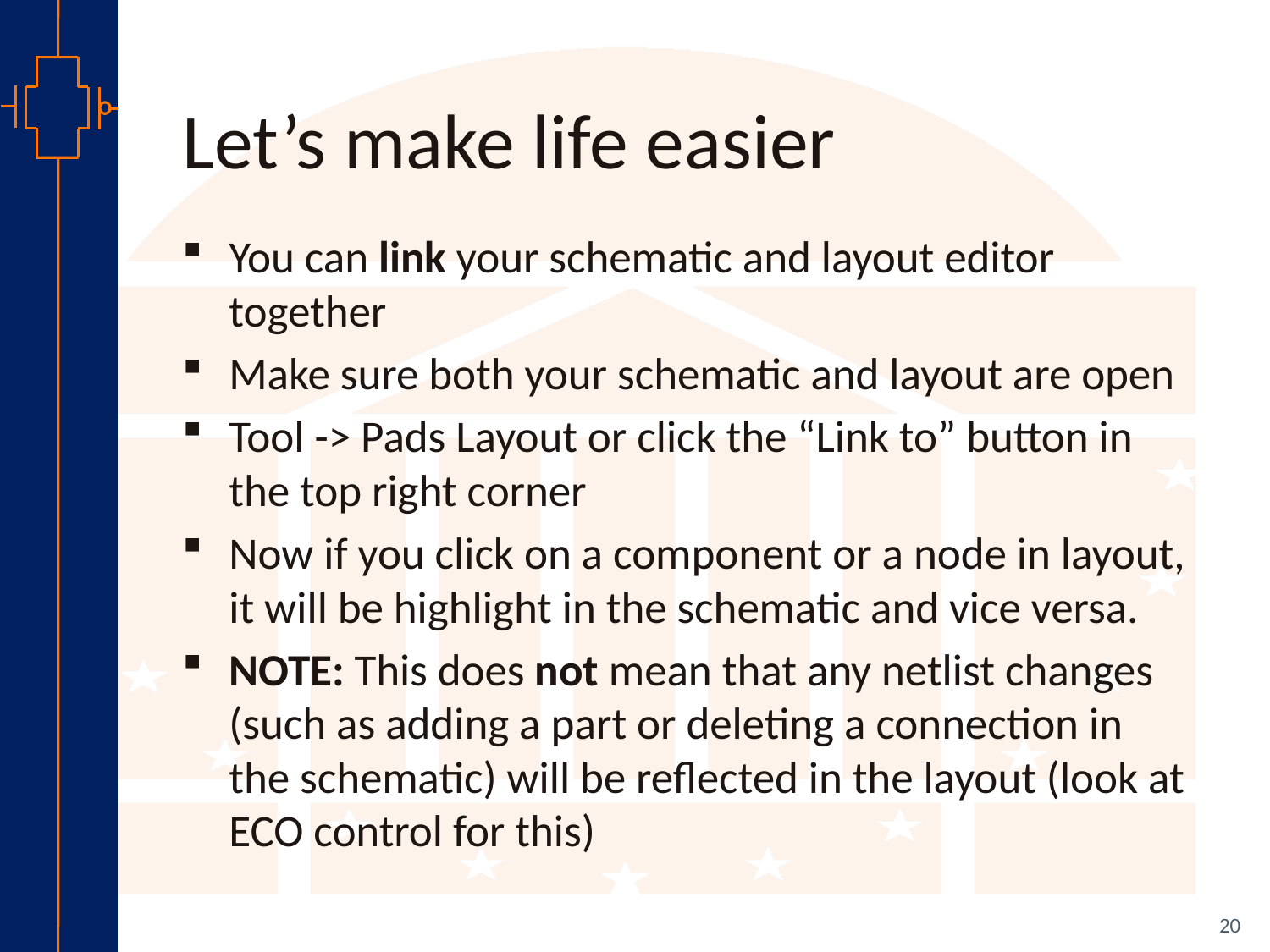

# Let’s make life easier
You can link your schematic and layout editor together
Make sure both your schematic and layout are open
Tool -> Pads Layout or click the “Link to” button in the top right corner
Now if you click on a component or a node in layout, it will be highlight in the schematic and vice versa.
NOTE: This does not mean that any netlist changes (such as adding a part or deleting a connection in the schematic) will be reflected in the layout (look at ECO control for this)
20